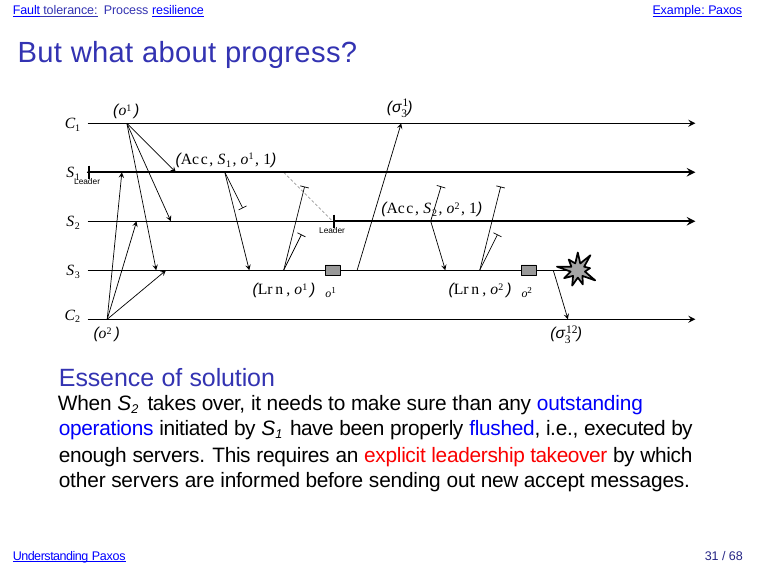

Fault tolerance: Process resilience
Example: Paxos
But what about progress?
1
(σ )
(o1 )
3
C1

(Acc, S1, o1, 1)
S1

Leader

(Acc, S2, o2, 1)
S2

Leader
S3

(Lrn, o2 )  o2
(Lrn, o1 )  o1
C2
(o2 )
12
(σ )
3
Essence of solution
When S2 takes over, it needs to make sure than any outstanding  operations initiated by S1 have been properly flushed, i.e., executed by  enough servers. This requires an explicit leadership takeover by which  other servers are informed before sending out new accept messages.
Understanding Paxos
31 / 68